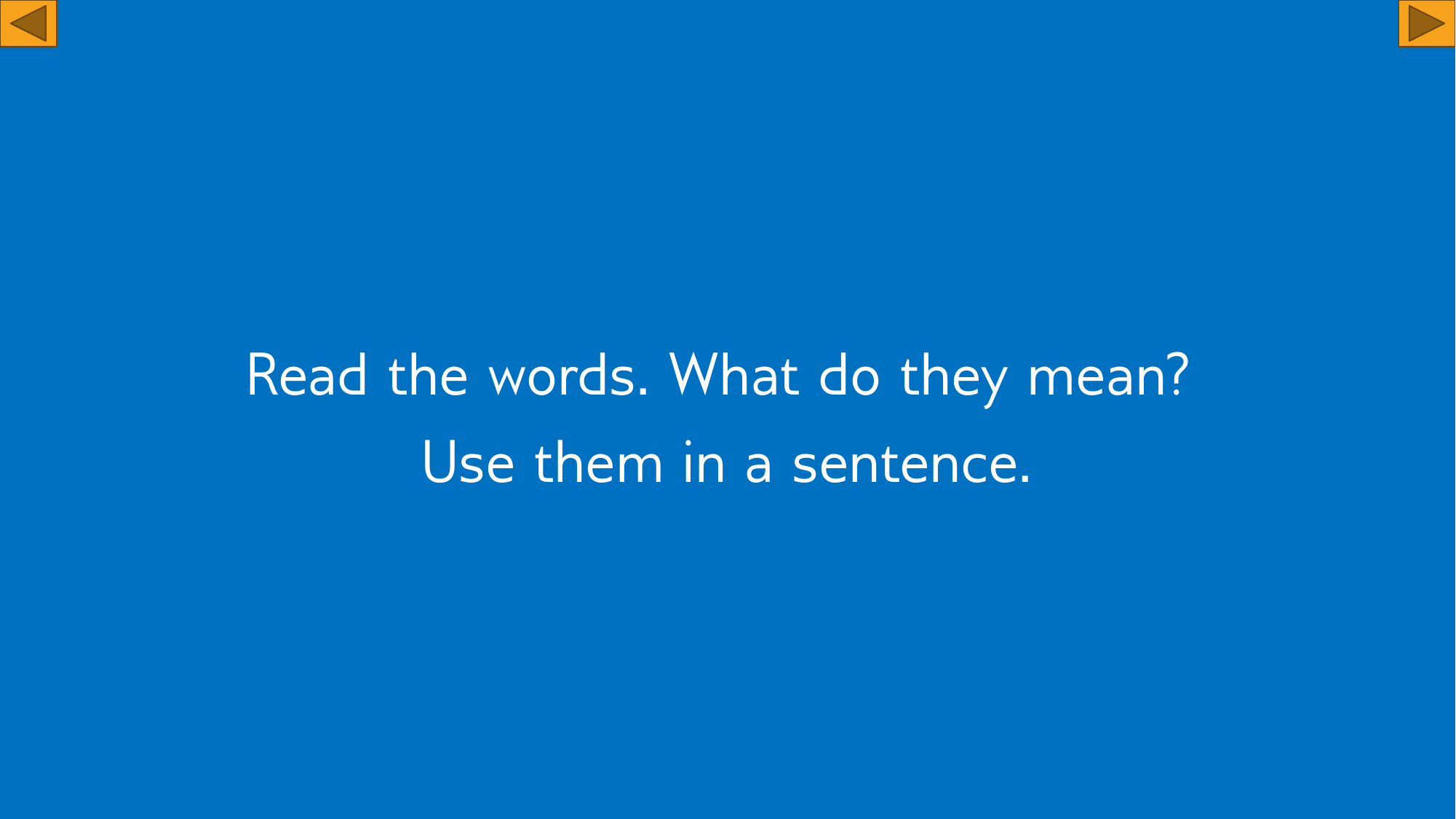

Read the words. What do they mean?
Use them in a sentence.